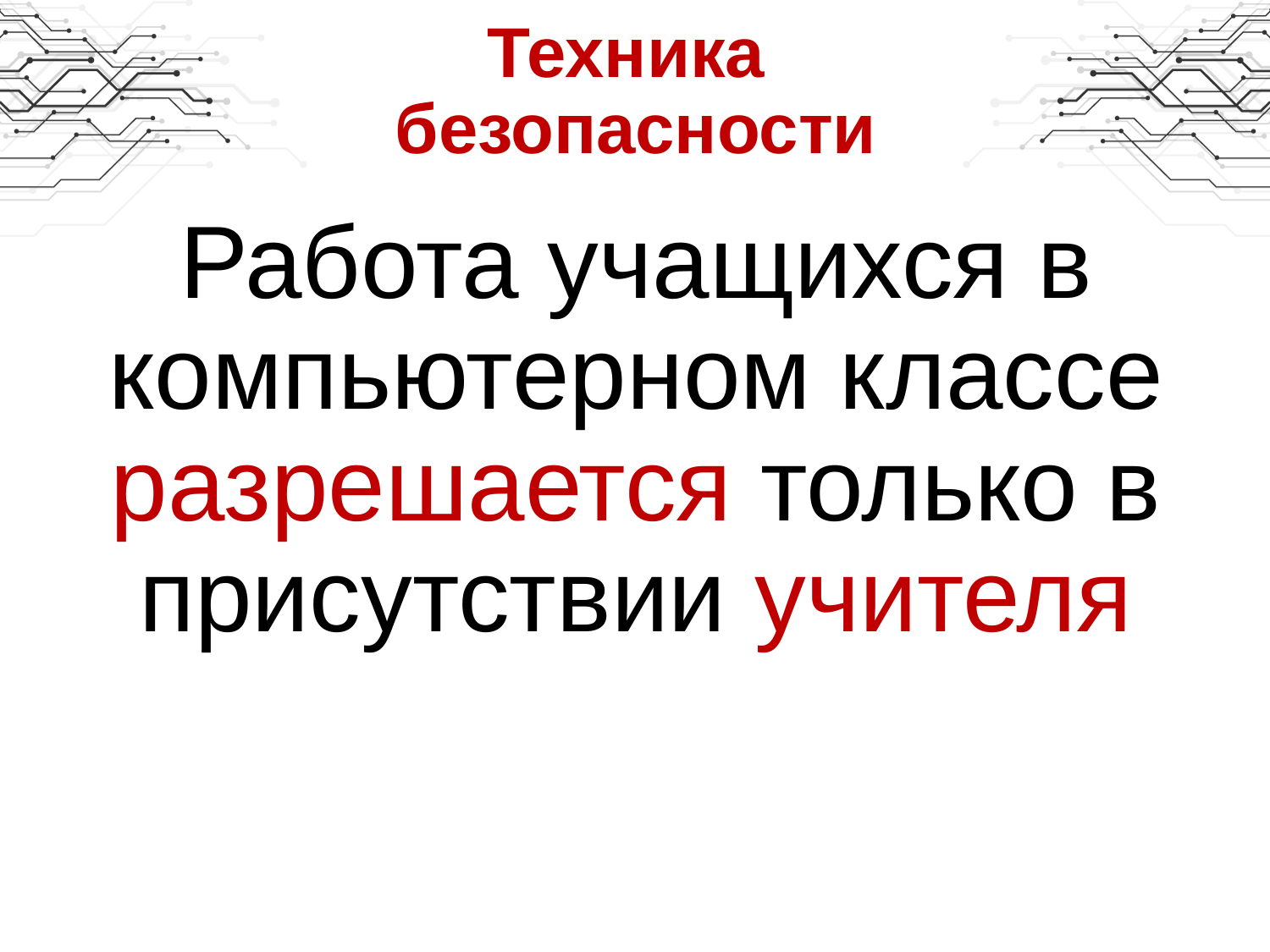

# Техника безопасности
Работа учащихся в компьютерном классе разрешается только в присутствии учителя